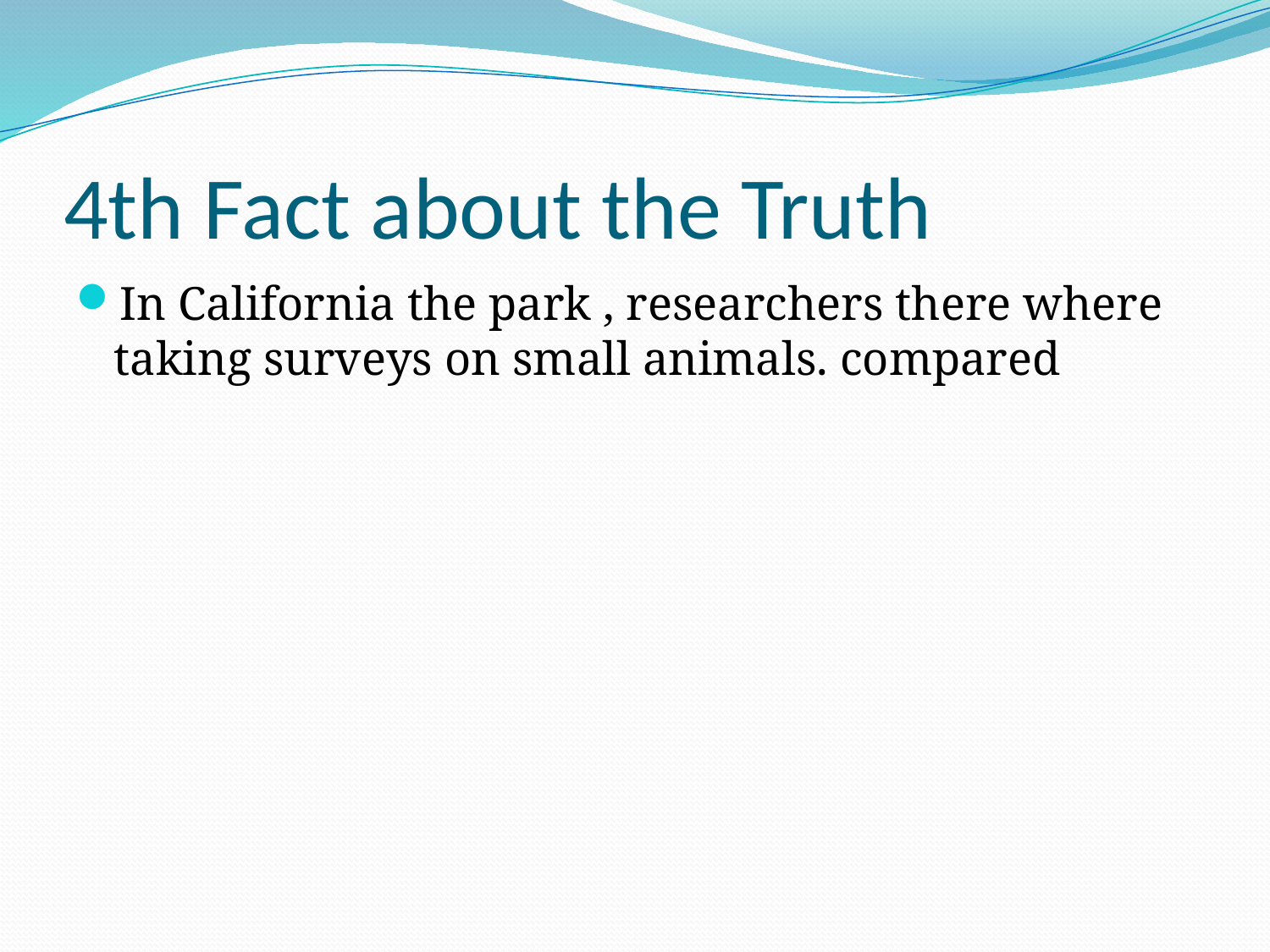

# 4th Fact about the Truth
In California the park , researchers there where taking surveys on small animals. compared